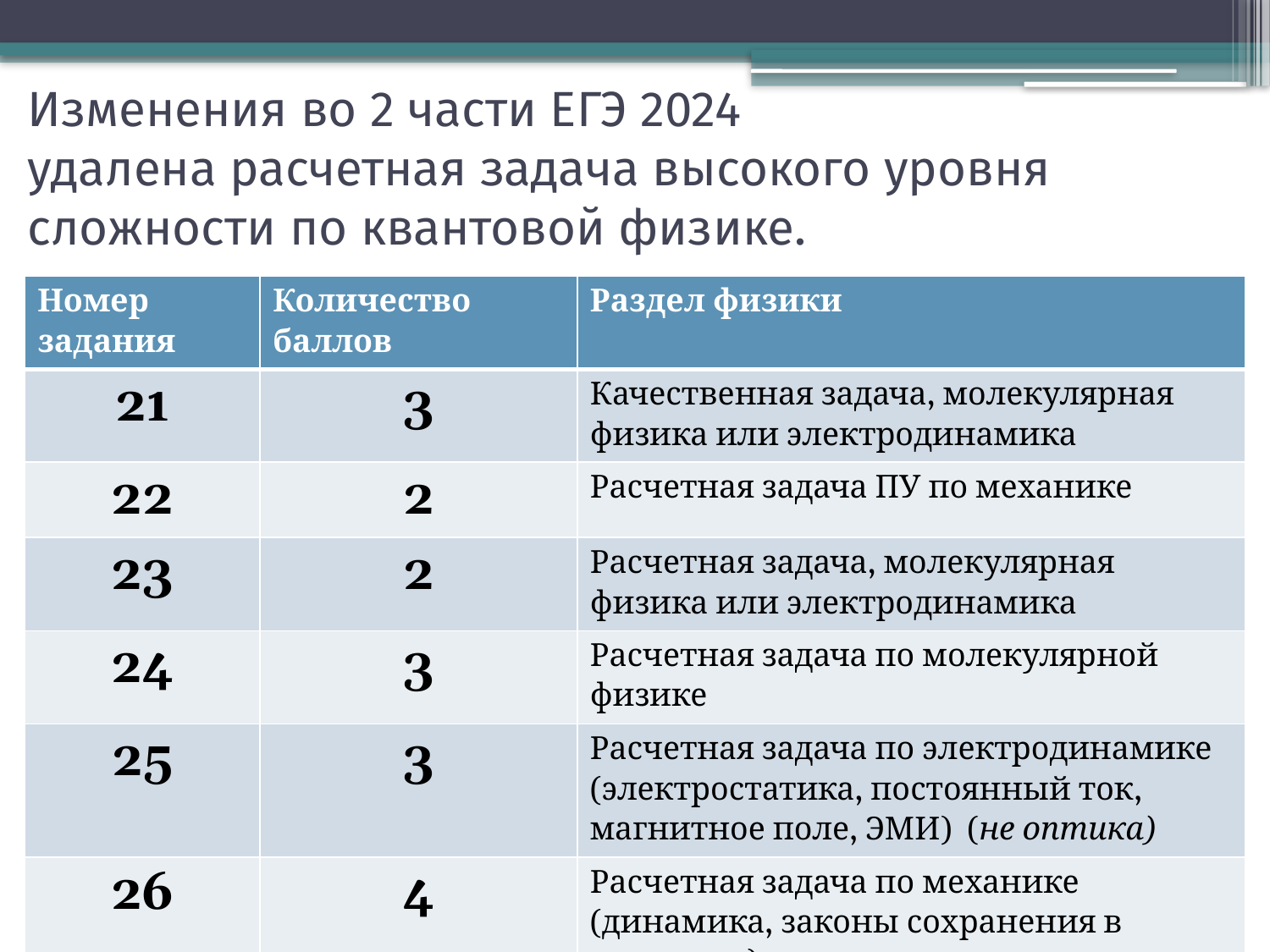

# Изменения во 2 части ЕГЭ 2024 удалена расчетная задача высокого уровня сложности по квантовой физике.
| Номер задания | Количество баллов | Раздел физики |
| --- | --- | --- |
| 21 | 3 | Качественная задача, молекулярная физика или электродинамика |
| 22 | 2 | Расчетная задача ПУ по механике |
| 23 | 2 | Расчетная задача, молекулярная физика или электродинамика |
| 24 | 3 | Расчетная задача по молекулярной физике |
| 25 | 3 | Расчетная задача по электродинамике (электростатика, постоянный ток, магнитное поле, ЭМИ) (не оптика) |
| 26 | 4 | Расчетная задача по механике (динамика, законы сохранения в механике) |